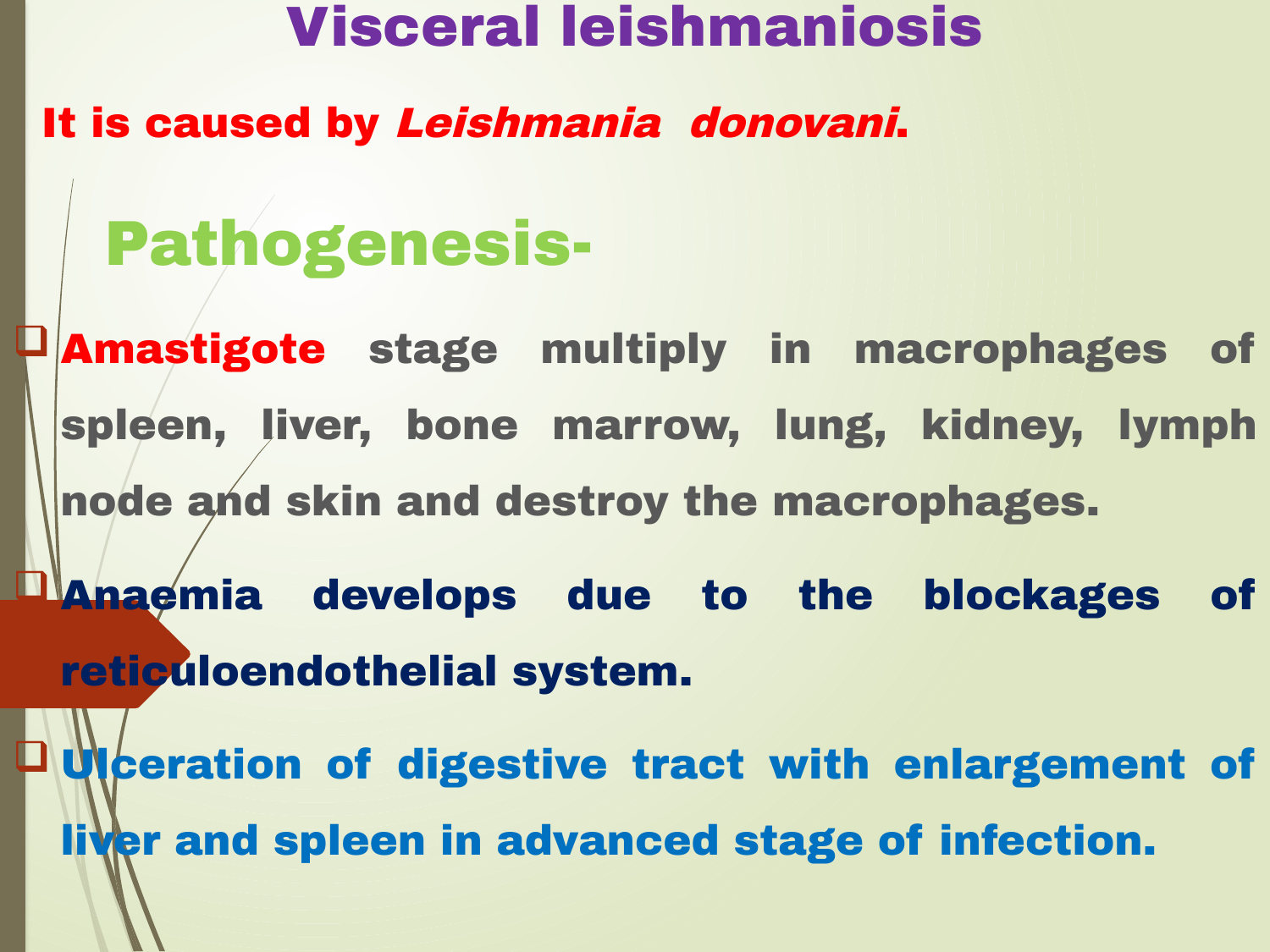

# Visceral leishmaniosis
  It is caused by Leishmania  donovani.
      Pathogenesis-
Amastigote stage multiply in macrophages of spleen, liver, bone marrow, lung, kidney, lymph node and skin and destroy the macrophages.
Anaemia develops due to the blockages of reticuloendothelial system.
Ulceration of digestive tract with enlargement of liver and spleen in advanced stage of infection.